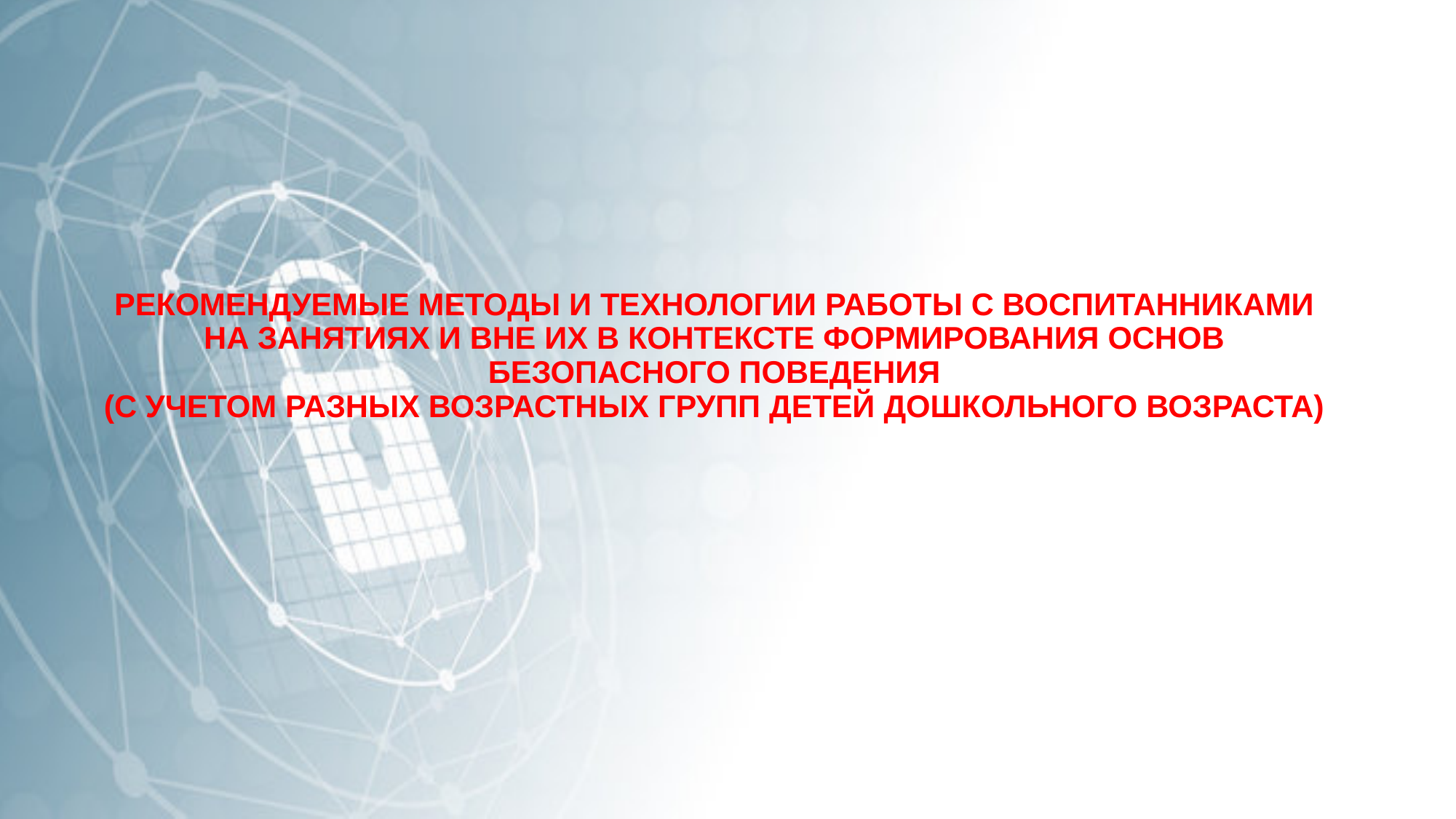

# РЕКОМЕНДУЕМЫЕ МЕТОДЫ И ТЕХНОЛОГИИ РАБОТЫ С ВОСПИТАННИКАМИ НА ЗАНЯТИЯХ И ВНЕ ИХ В КОНТЕКСТЕ ФОРМИРОВАНИЯ ОСНОВ БЕЗОПАСНОГО ПОВЕДЕНИЯ (С УЧЕТОМ РАЗНЫХ ВОЗРАСТНЫХ ГРУПП ДЕТЕЙ ДОШКОЛЬНОГО ВОЗРАСТА)